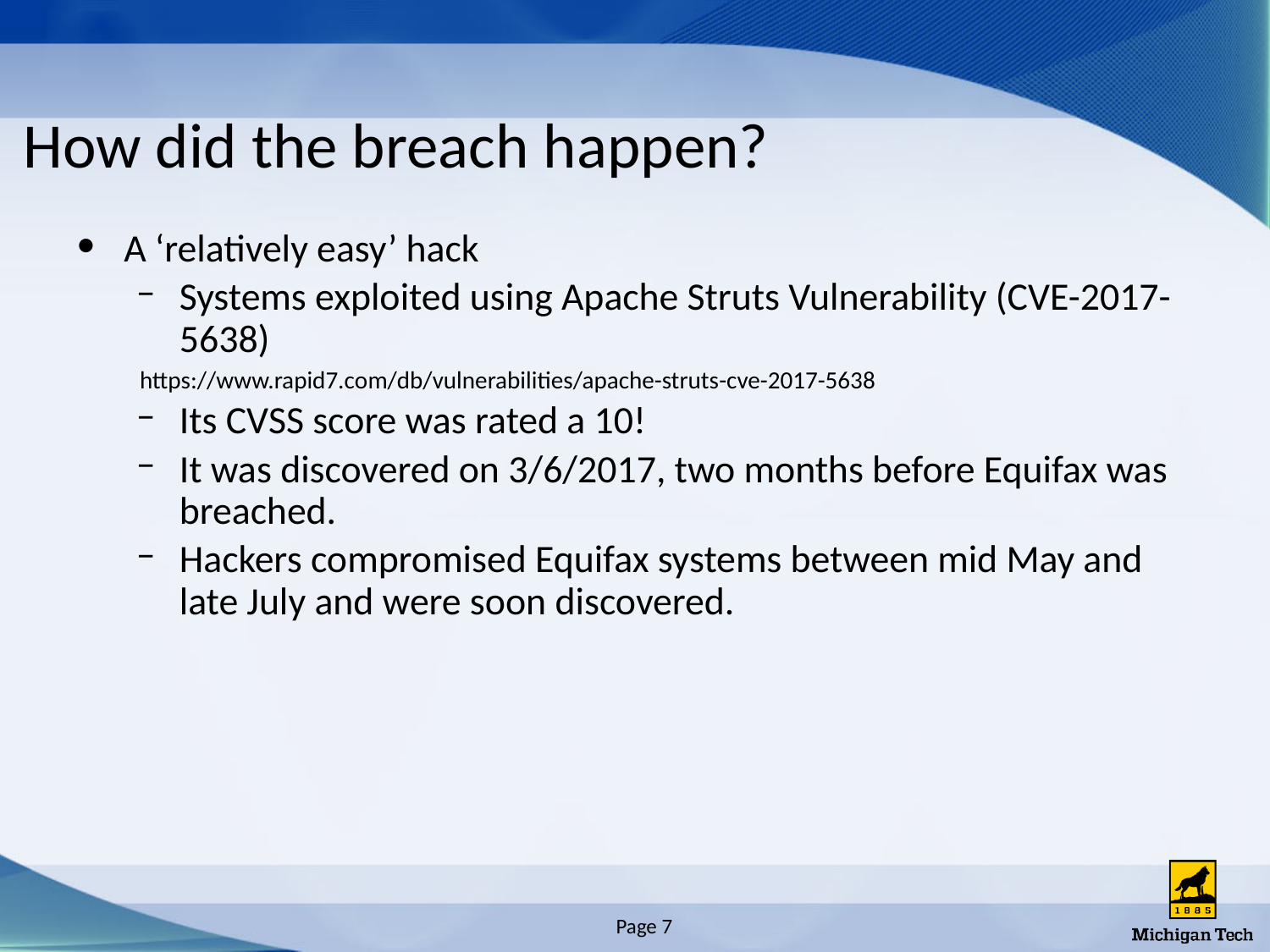

# How did the breach happen?
A ‘relatively easy’ hack
Systems exploited using Apache Struts Vulnerability (CVE-2017-5638)
https://www.rapid7.com/db/vulnerabilities/apache-struts-cve-2017-5638
Its CVSS score was rated a 10!
It was discovered on 3/6/2017, two months before Equifax was breached.
Hackers compromised Equifax systems between mid May and late July and were soon discovered.